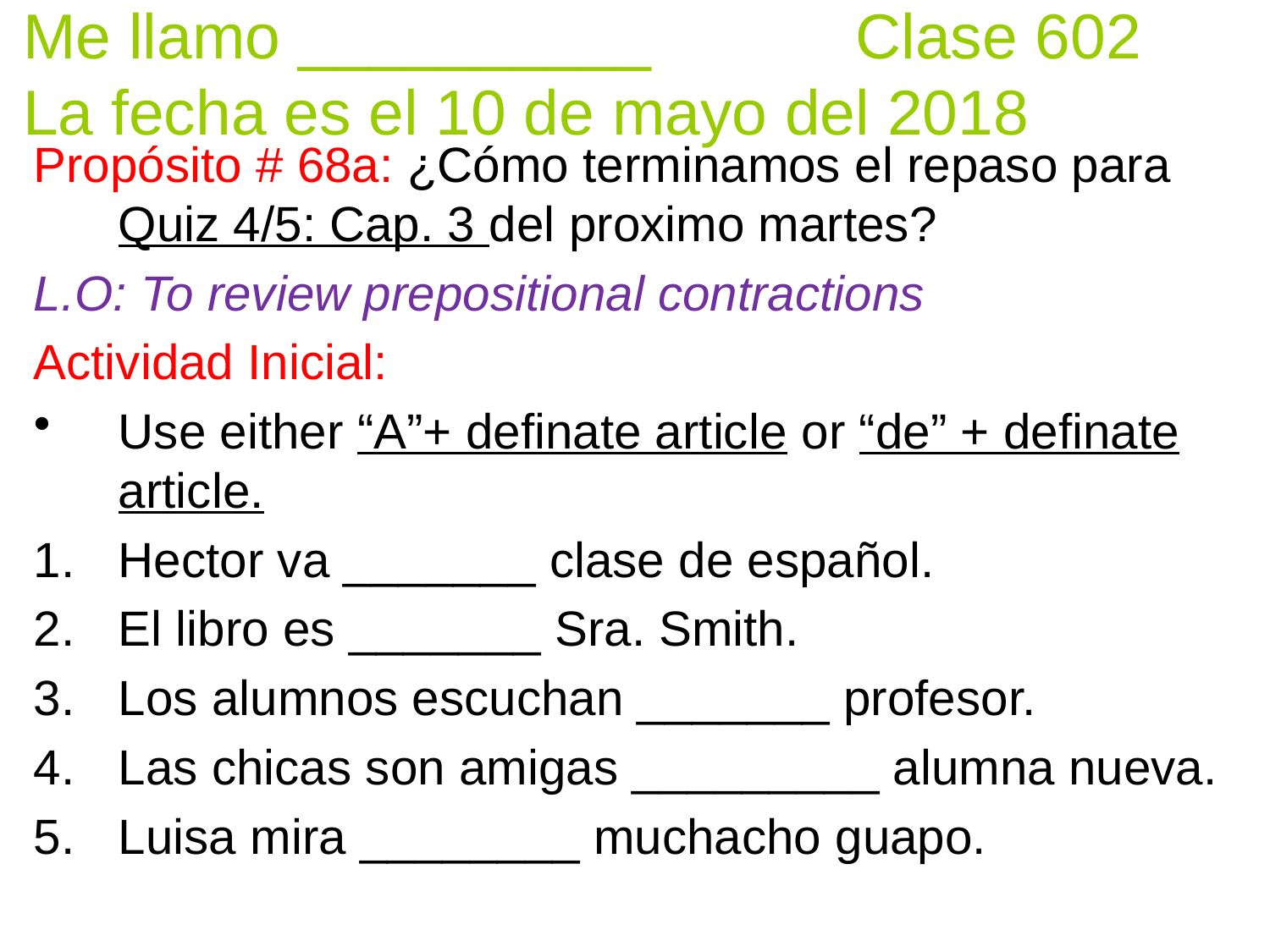

Me llamo __________ 	    Clase 602
La fecha es el 10 de mayo del 2018
Propósito # 68a: ¿Cómo terminamos el repaso para Quiz 4/5: Cap. 3 del proximo martes?
L.O: To review prepositional contractions
Actividad Inicial:
Use either “A”+ definate article or “de” + definate article.
Hector va _______ clase de español.
El libro es _______ Sra. Smith.
Los alumnos escuchan _______ profesor.
Las chicas son amigas _________ alumna nueva.
Luisa mira ________ muchacho guapo.